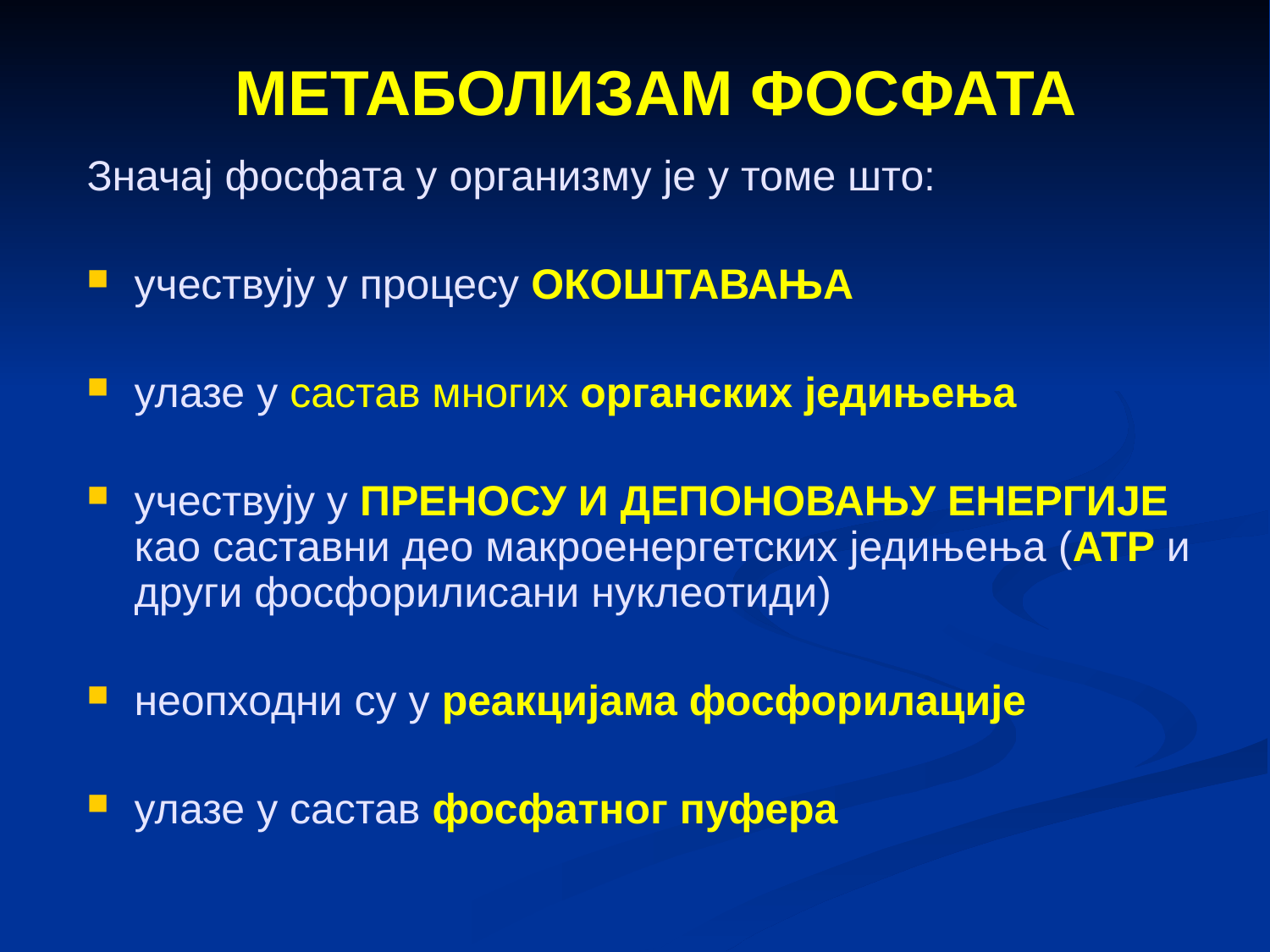

# МЕТАБОЛИЗАМ ФОСФАТА
Значај фосфата у организму је у томе што:

учествују у процесу ОКОШТАВАЊА

улазе у састав многих органских једињења

учествују у ПРЕНОСУ И ДЕПОНОВАЊУ ЕНЕРГИЈЕ као саставни део макроенергетских једињења (АТP и други фосфорилисани нуклеотиди)

неопходни су у реакцијама фосфорилације

улазе у састав фосфатног пуфера